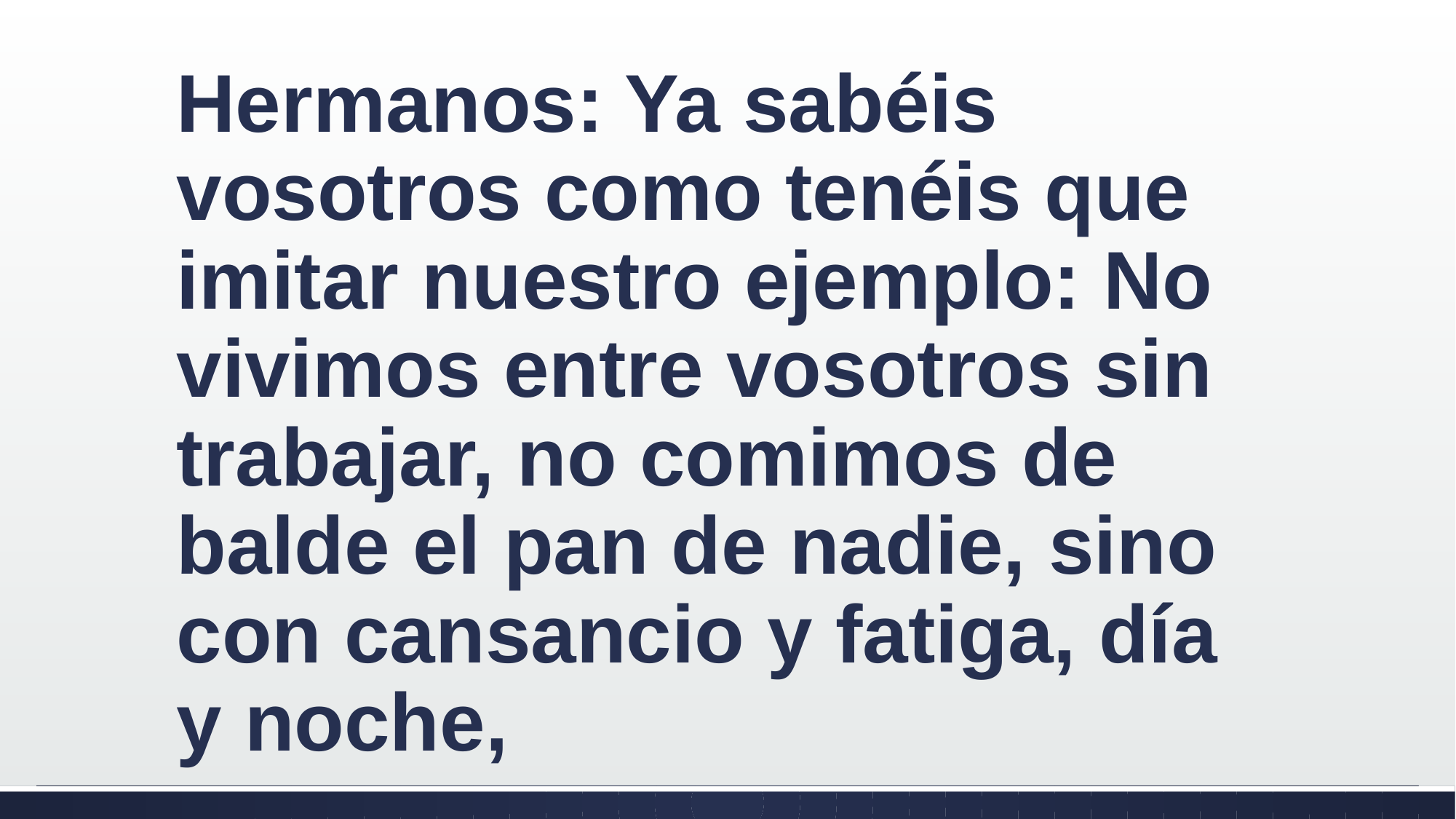

#
Hermanos: Ya sabéis vosotros como tenéis que imitar nuestro ejemplo: No vivimos entre vosotros sin trabajar, no comimos de balde el pan de nadie, sino con cansancio y fatiga, día y noche,